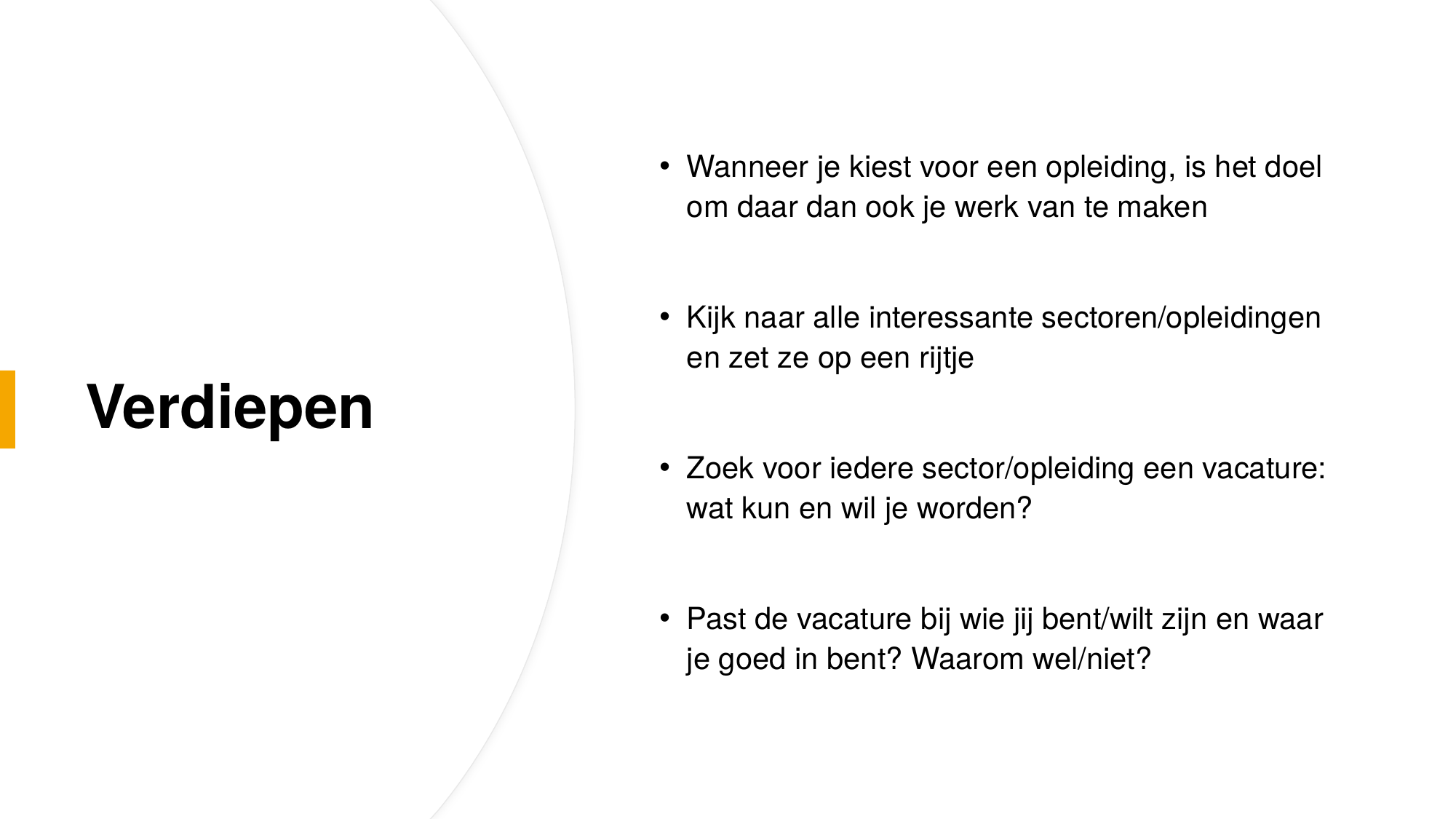

Wanneer je kiest voor een opleiding, is het doel om daar dan ook je werk van te maken

Kijk naar alle interessante sectoren/opleidingen en zet ze op een rijtje

Zoek voor iedere sector/opleiding een vacature: wat kun en wil je worden?

Past de vacature bij wie jij bent/wilt zijn en waar je goed in bent? Waarom wel/niet?
# Verdiepen